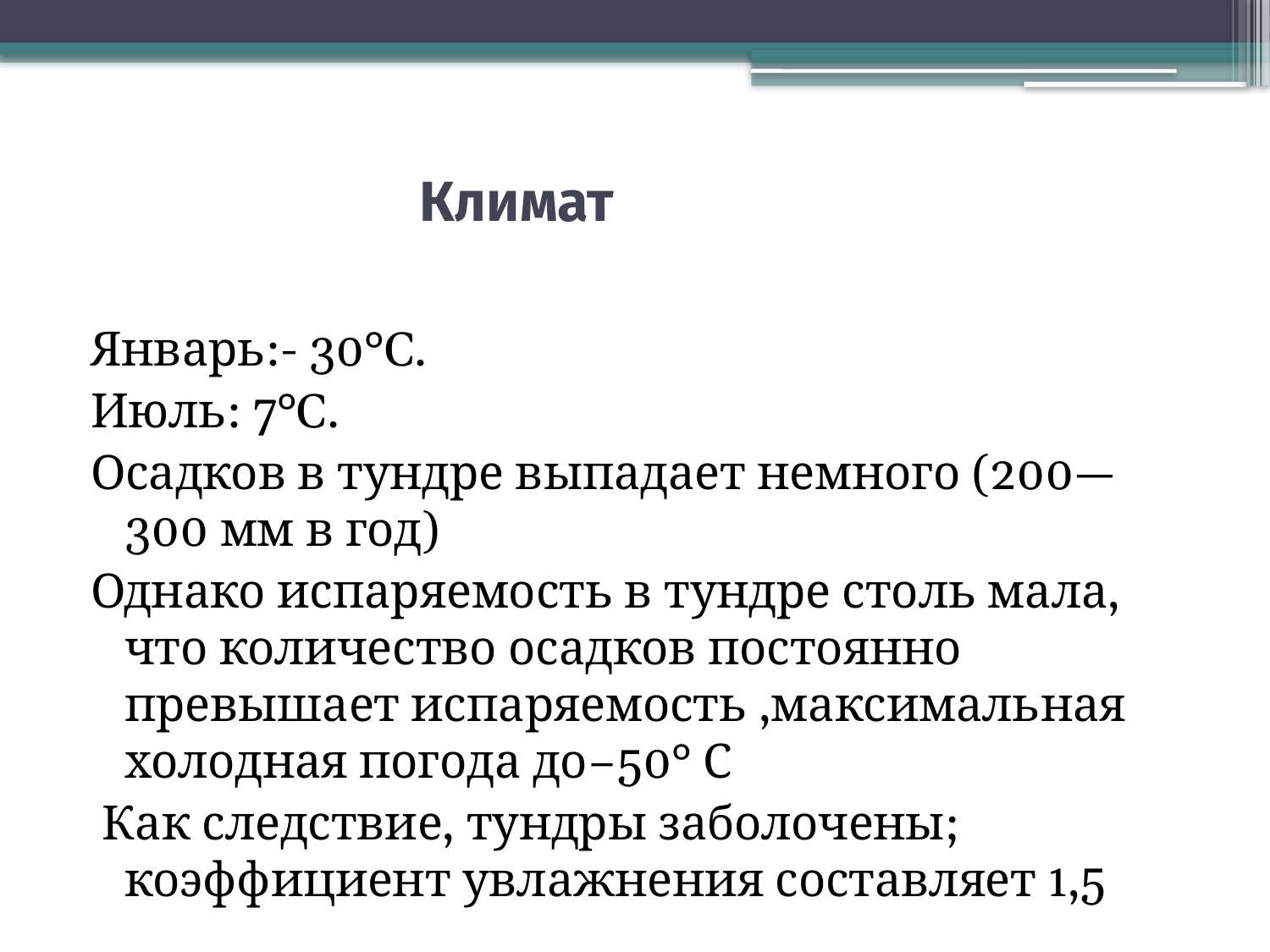

# Климат
Январь:- 30°C.
Июль: 7°C.
Осадков в тундре выпадает немного (200—300 мм в год)
Однако испаряемость в тундре столь мала, что количество осадков постоянно превышает испаряемость ,максимальная холодная погода до−50° С
 Как следствие, тундры заболочены; коэффициент увлажнения составляет 1,5